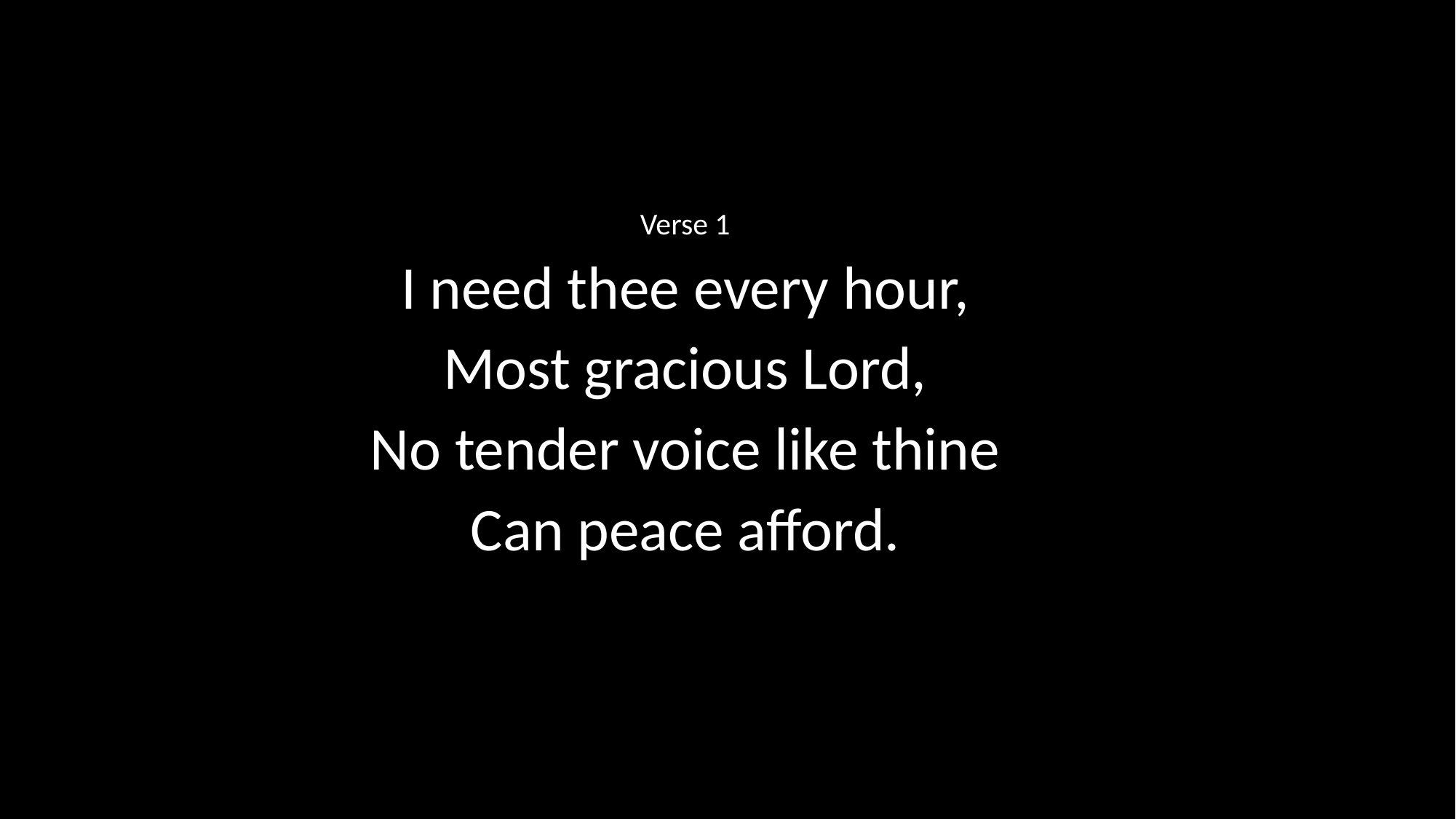

Verse 1
I need thee every hour,
Most gracious Lord,
No tender voice like thine
Can peace afford.